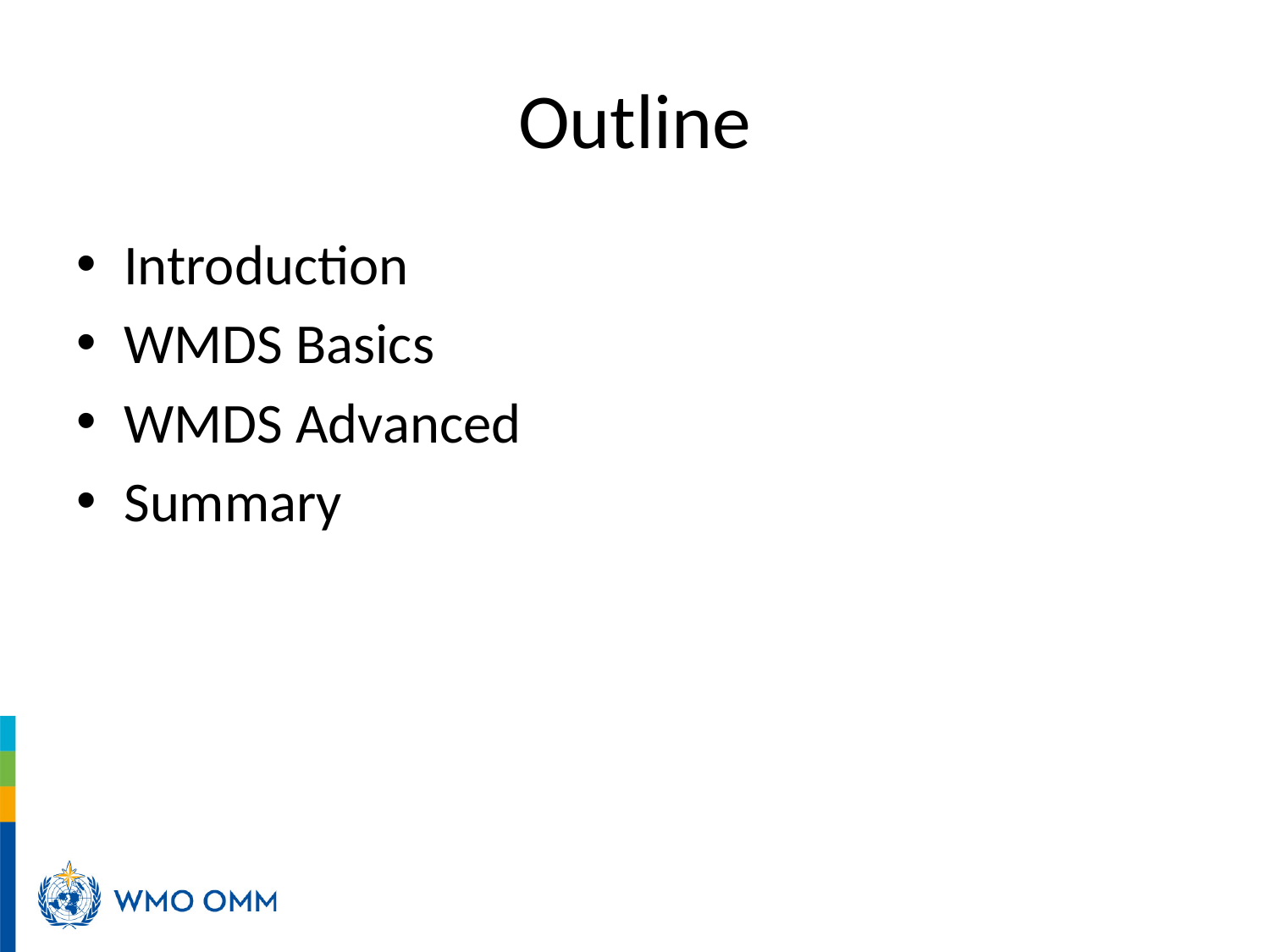

# Outline
Introduction
WMDS Basics
WMDS Advanced
Summary